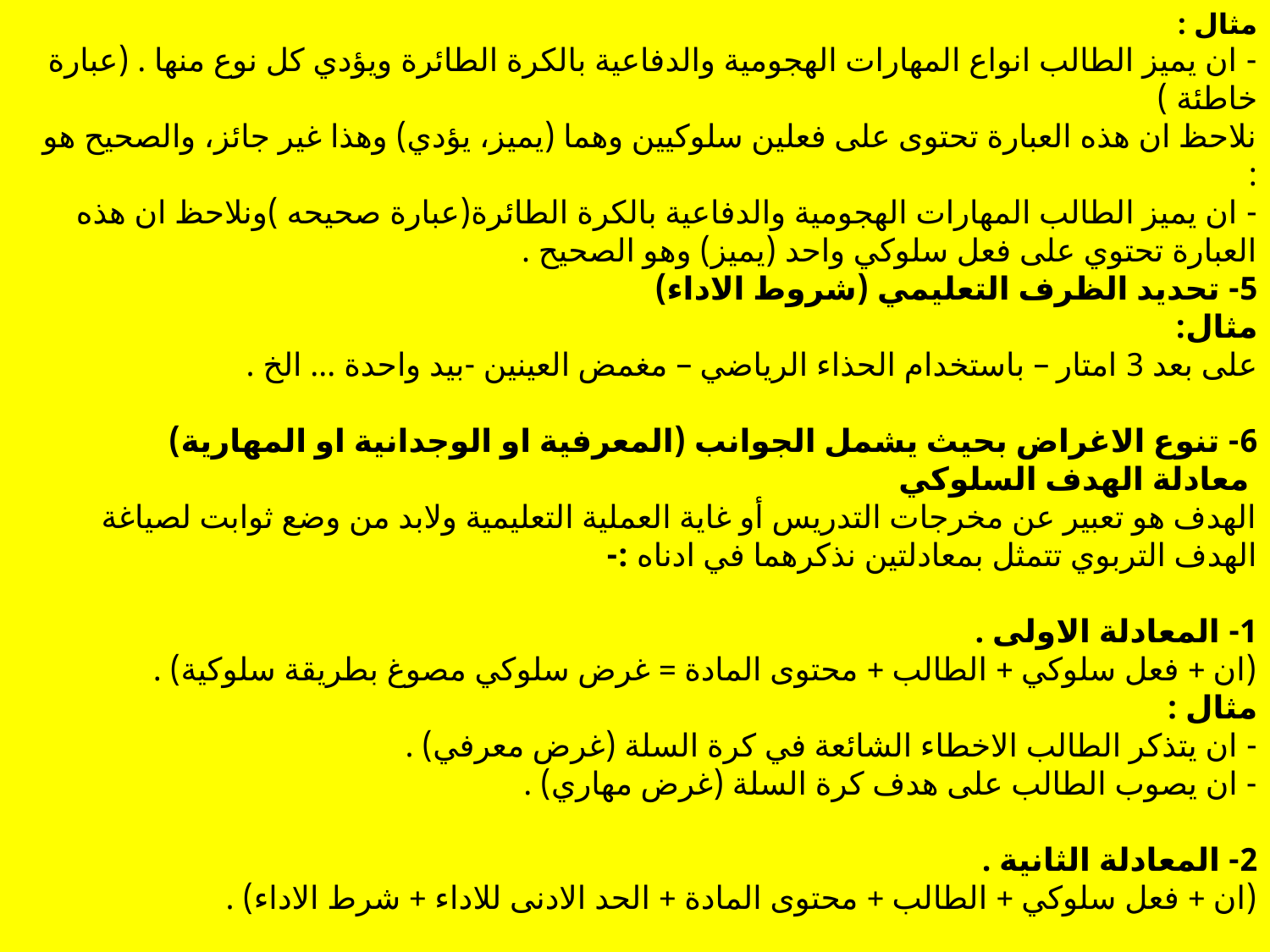

مثال :
- ان يميز الطالب انواع المهارات الهجومية والدفاعية بالكرة الطائرة ويؤدي كل نوع منها . (عبارة خاطئة )
نلاحظ ان هذه العبارة تحتوى على فعلين سلوكيين وهما (يميز، يؤدي) وهذا غير جائز، والصحيح هو :
- ان يميز الطالب المهارات الهجومية والدفاعية بالكرة الطائرة(عبارة صحيحه )ونلاحظ ان هذه العبارة تحتوي على فعل سلوكي واحد (يميز) وهو الصحيح .
5- تحديد الظرف التعليمي (شروط الاداء)
مثال:
على بعد 3 امتار – باستخدام الحذاء الرياضي – مغمض العينين -بيد واحدة ... الخ .

6- تنوع الاغراض بحيث يشمل الجوانب (المعرفية او الوجدانية او المهارية)
 معادلة الهدف السلوكي
الهدف هو تعبير عن مخرجات التدريس أو غاية العملية التعليمية ولابد من وضع ثوابت لصياغة الهدف التربوي تتمثل بمعادلتين نذكرهما في ادناه :-

1- المعادلة الاولى .
(ان + فعل سلوكي + الطالب + محتوى المادة = غرض سلوكي مصوغ بطريقة سلوكية) .
مثال :
- ان يتذكر الطالب الاخطاء الشائعة في كرة السلة (غرض معرفي) .
- ان يصوب الطالب على هدف كرة السلة (غرض مهاري) .

2- المعادلة الثانية .
(ان + فعل سلوكي + الطالب + محتوى المادة + الحد الادنى للاداء + شرط الاداء) .